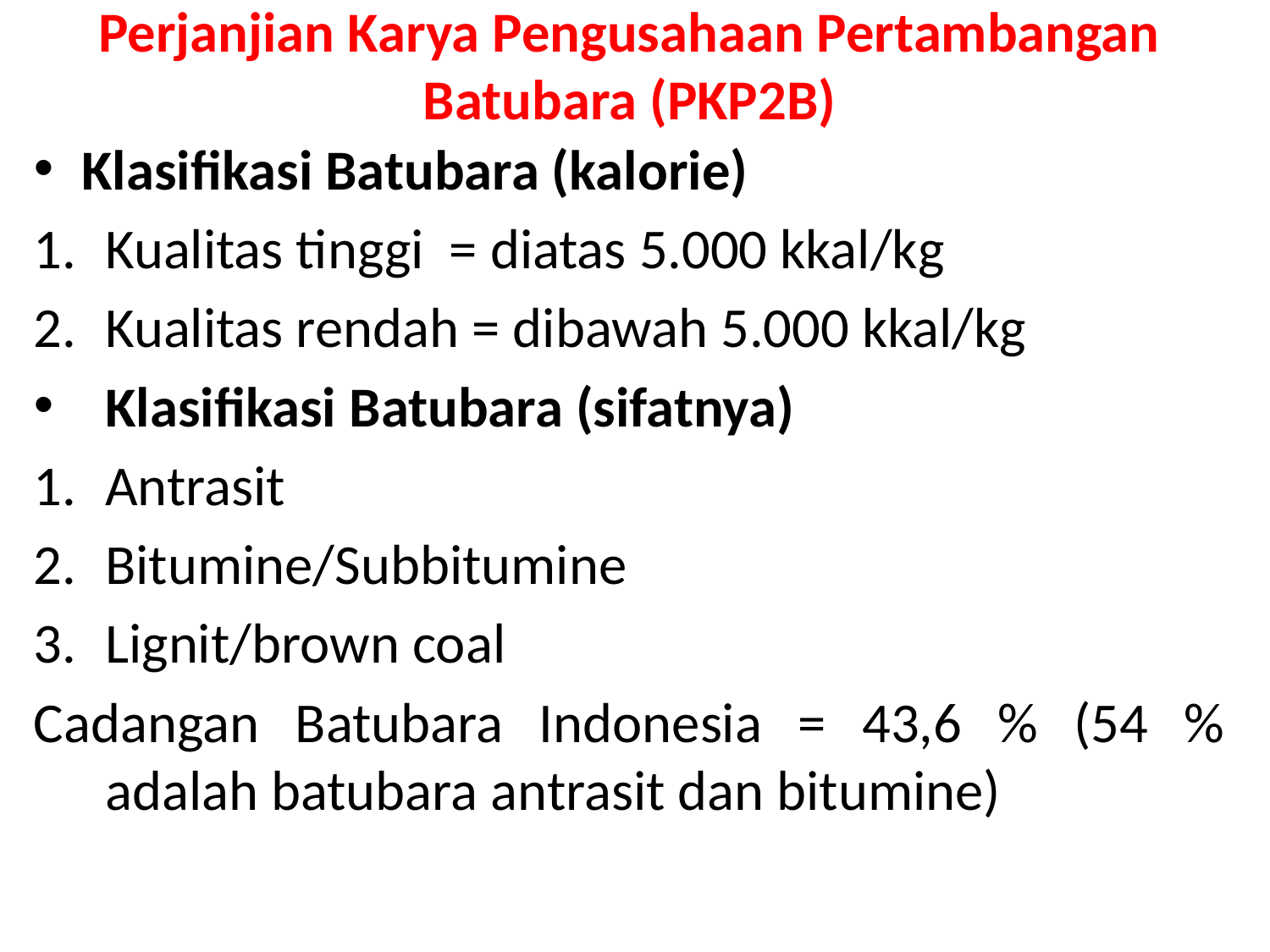

# Perjanjian Karya Pengusahaan Pertambangan Batubara (PKP2B)
Klasifikasi Batubara (kalorie)
Kualitas tinggi  = diatas 5.000 kkal/kg
Kualitas rendah = dibawah 5.000 kkal/kg
Klasifikasi Batubara (sifatnya)
Antrasit
Bitumine/Subbitumine
Lignit/brown coal
Cadangan Batubara Indonesia = 43,6 % (54 % adalah batubara antrasit dan bitumine)